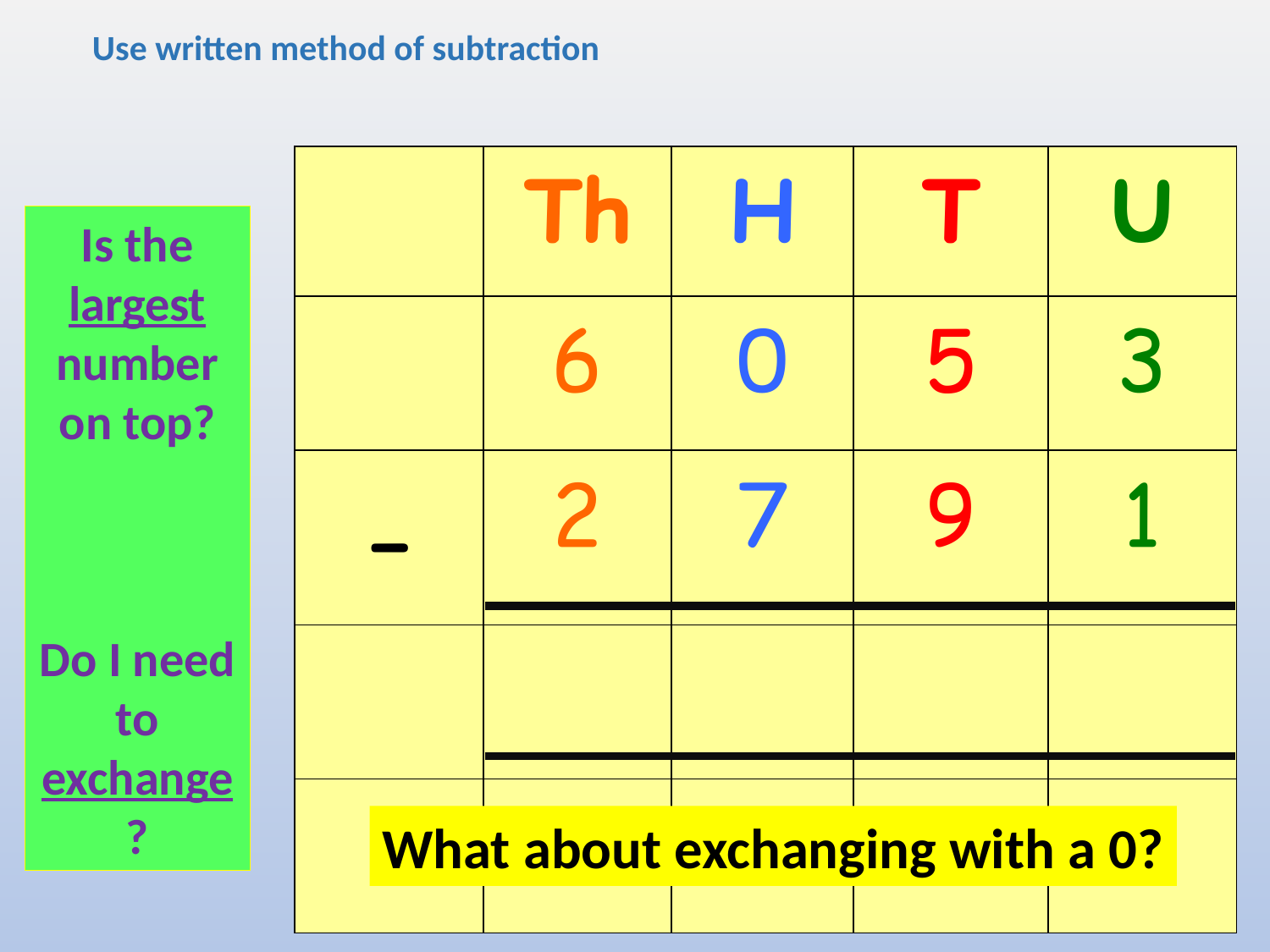

Use written method of subtraction
|  | Th | H | T | U |
| --- | --- | --- | --- | --- |
|  | 6 | 0 | 5 | 3 |
| - | 2 | 7 | 9 | 1 |
|  |  |  |  |  |
|  |  |  |  |  |
Is the largest number on top?

Do I need to exchange?
What about exchanging with a 0?